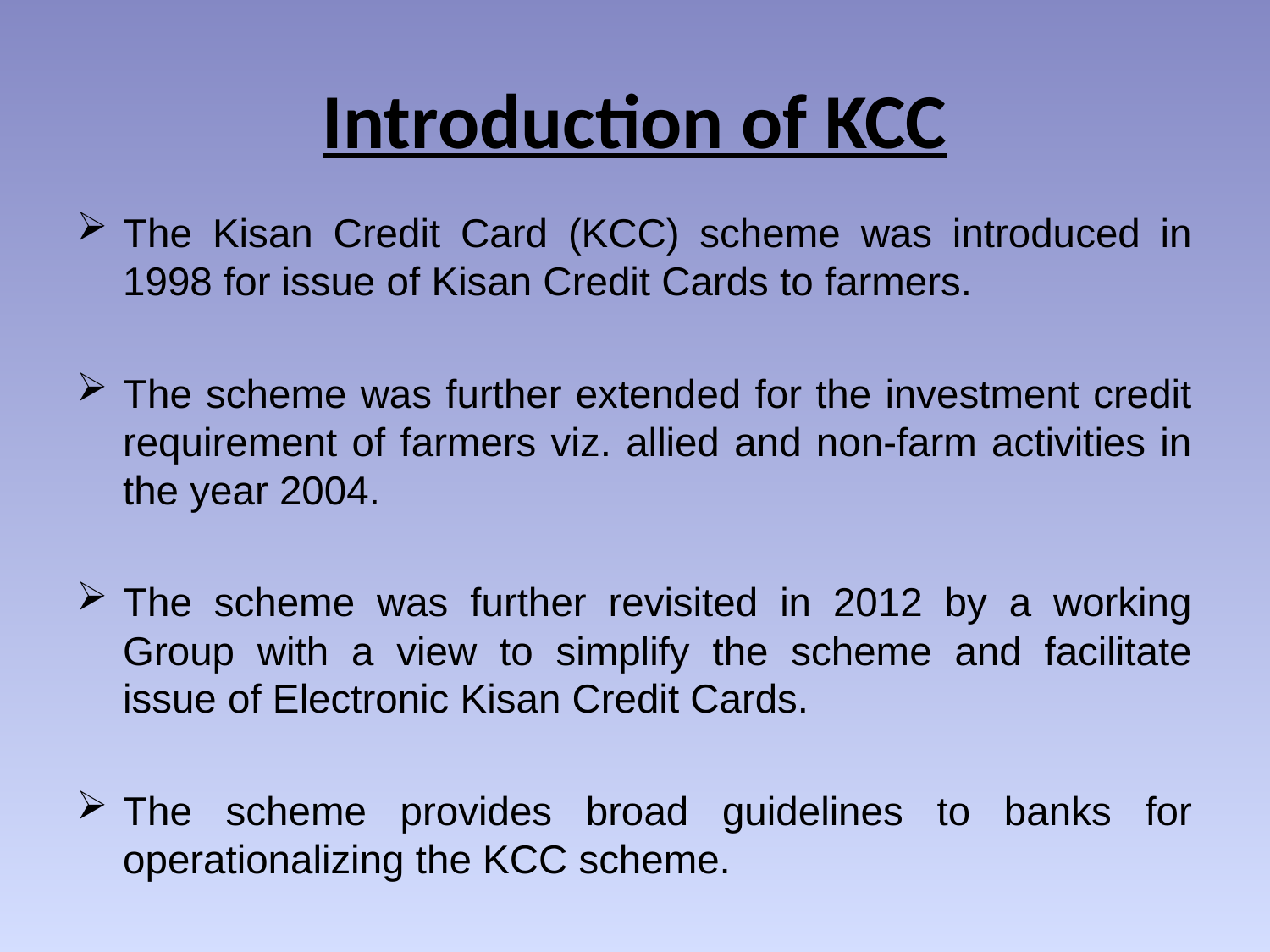

# Introduction of KCC
The Kisan Credit Card (KCC) scheme was introduced in 1998 for issue of Kisan Credit Cards to farmers.

The scheme was further extended for the investment credit requirement of farmers viz. allied and non-farm activities in the year 2004.

The scheme was further revisited in 2012 by a working Group with a view to simplify the scheme and facilitate issue of Electronic Kisan Credit Cards.

The scheme provides broad guidelines to banks for operationalizing the KCC scheme.